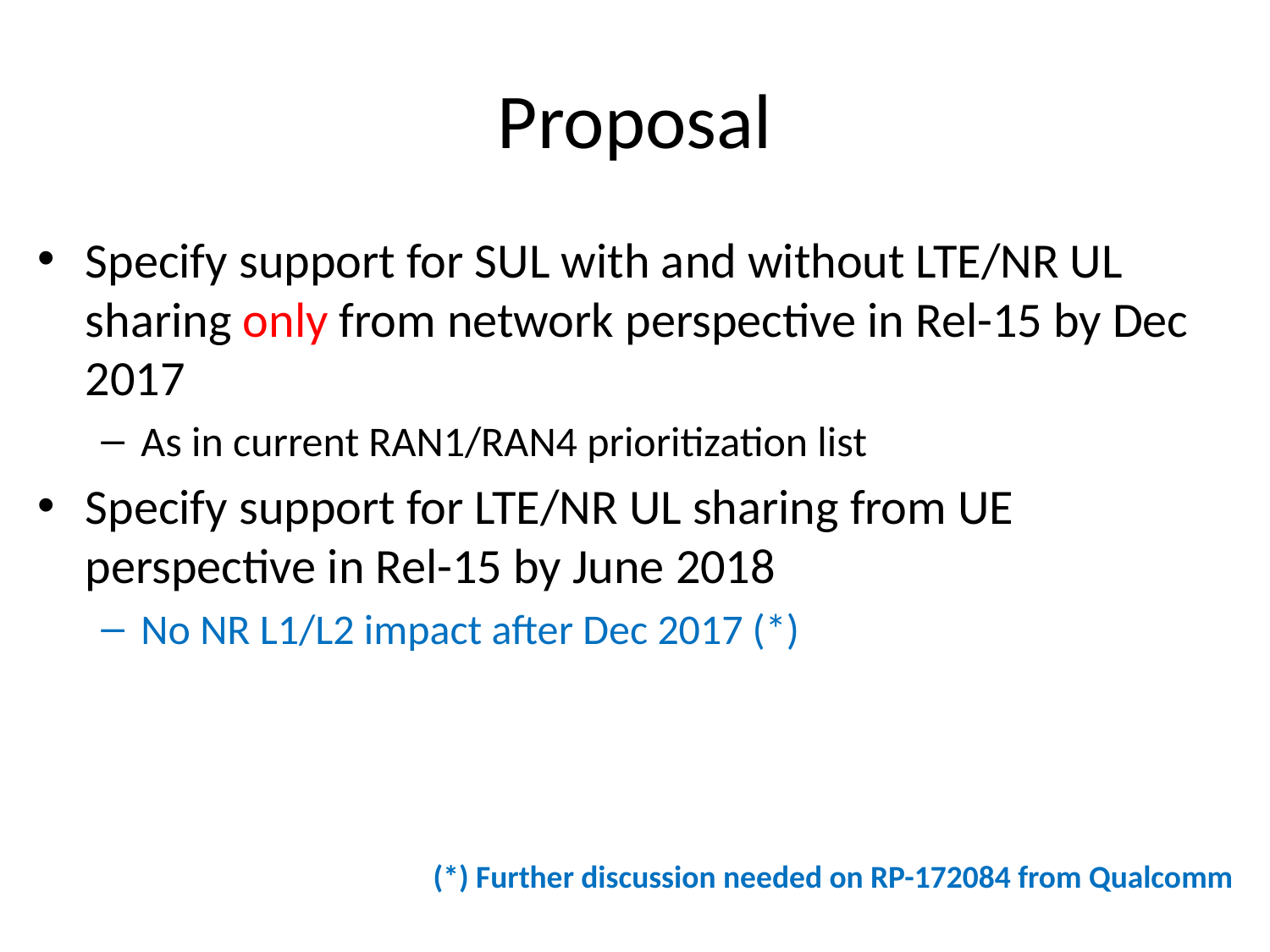

# Proposal
Specify support for SUL with and without LTE/NR UL sharing only from network perspective in Rel-15 by Dec 2017
As in current RAN1/RAN4 prioritization list
Specify support for LTE/NR UL sharing from UE perspective in Rel-15 by June 2018
No NR L1/L2 impact after Dec 2017 (*)
(*) Further discussion needed on RP-172084 from Qualcomm